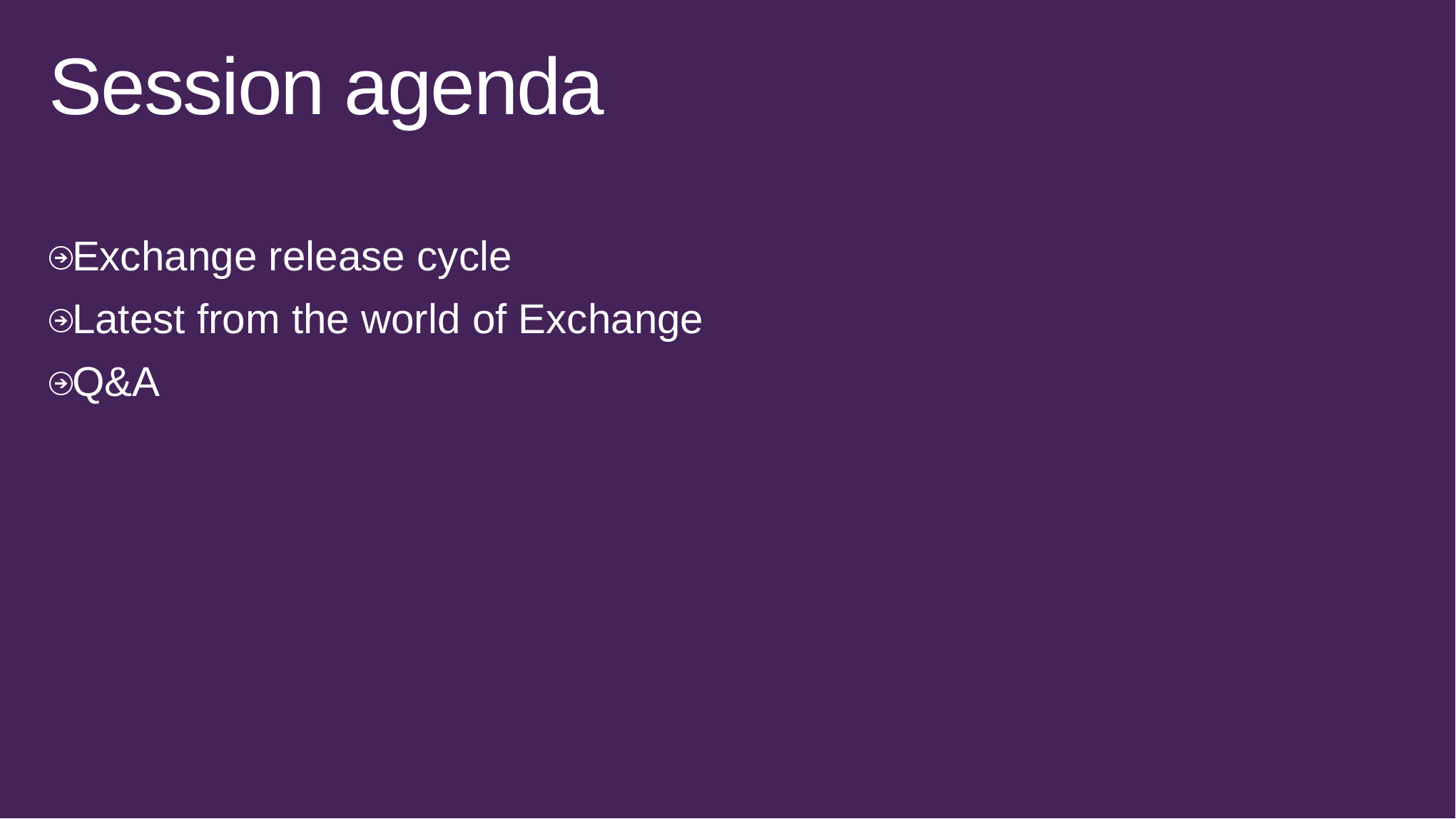

# Session agenda

Exchange release cycle
Latest from the world of Exchange
Q&A